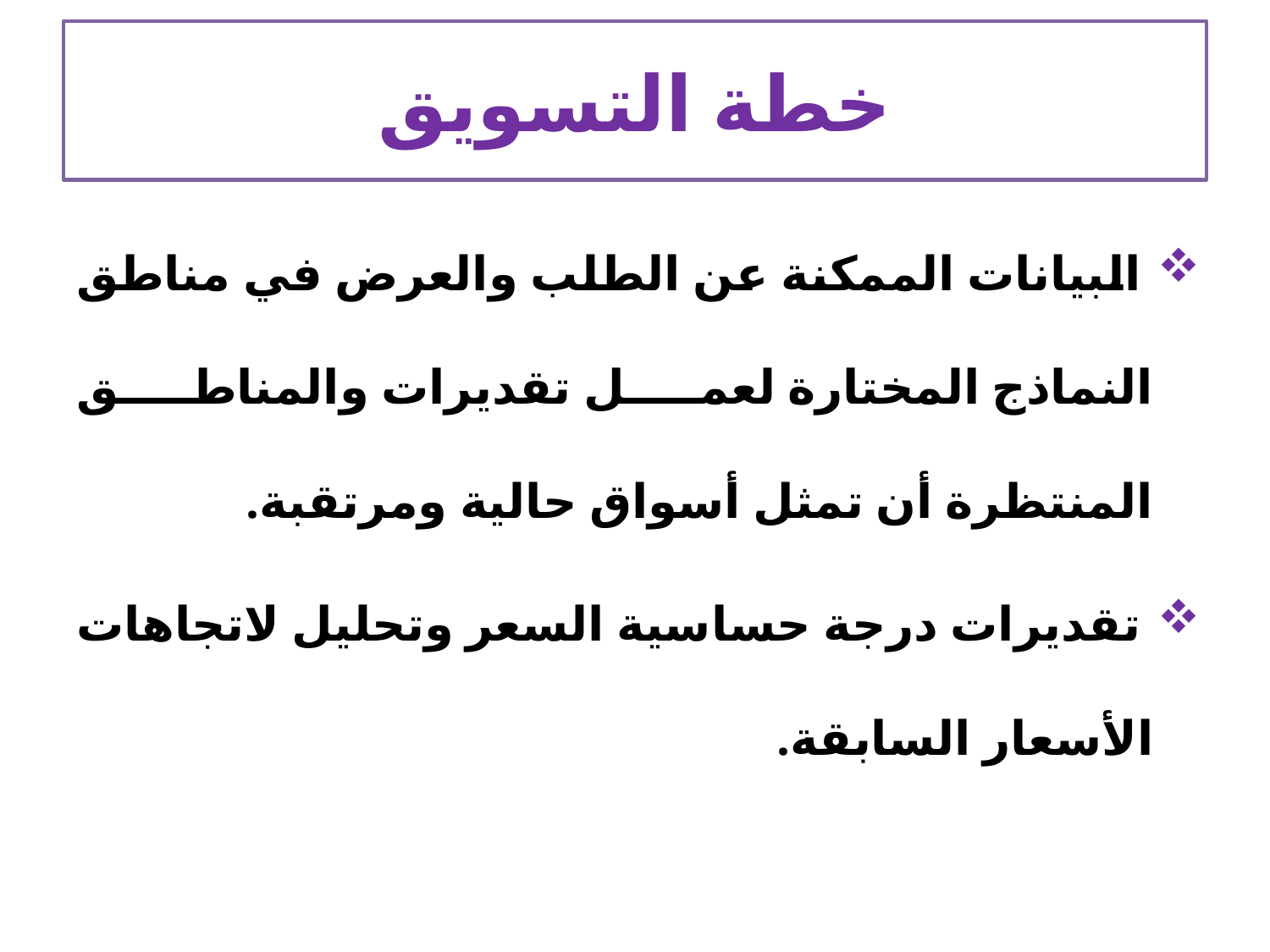

# خطة التسويق
 البيانات الممكنة عن الطلب والعرض في مناطق النماذج المختارة لعمل تقديرات والمناطق المنتظرة أن تمثل أسواق حالية ومرتقبة.
 تقديرات درجة حساسية السعر وتحليل لاتجاهات الأسعار السابقة.